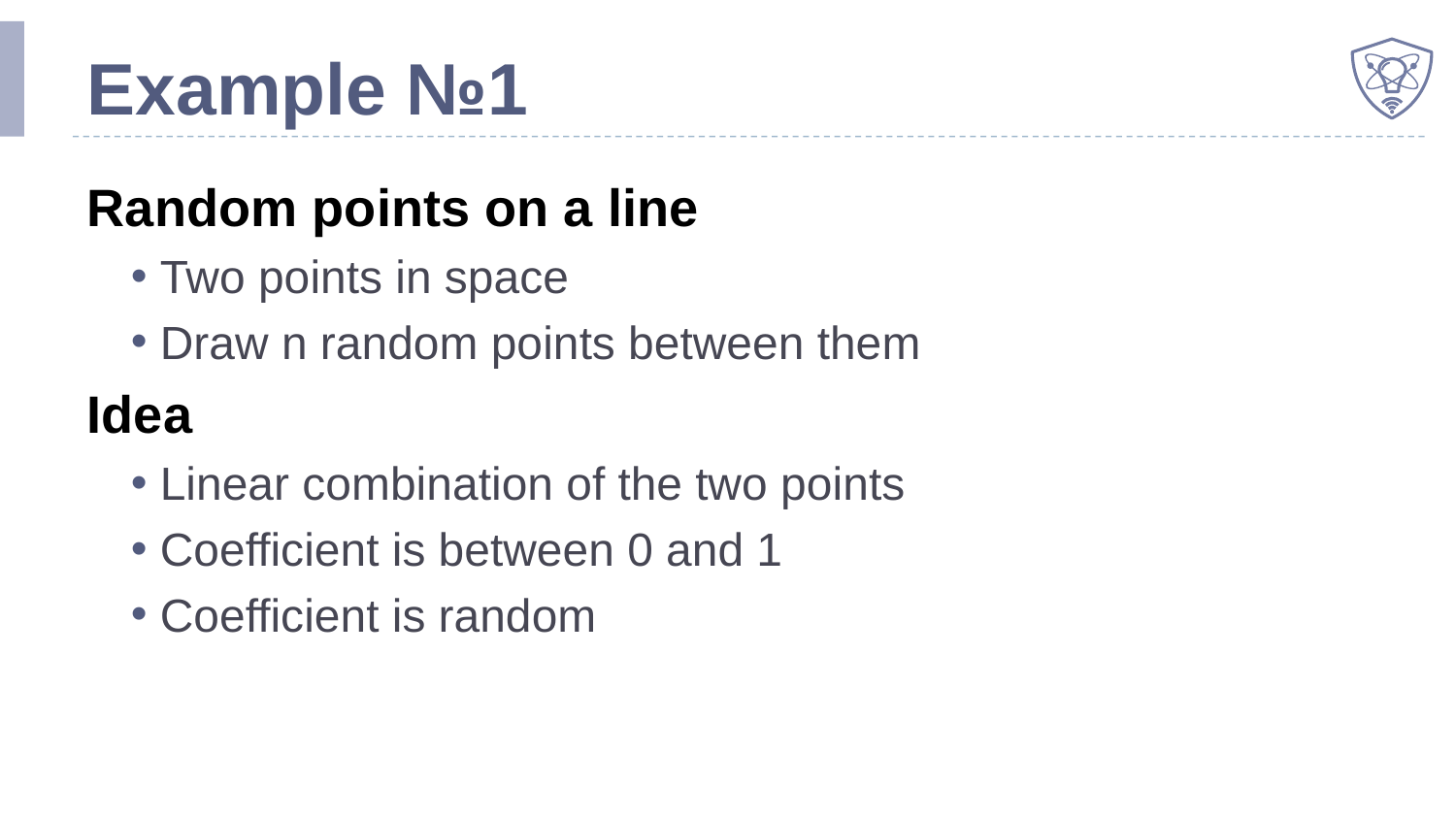

# Example №1
Random points on a line
Two points in space
Draw n random points between them
Idea
Linear combination of the two points
Coefficient is between 0 and 1
Coefficient is random